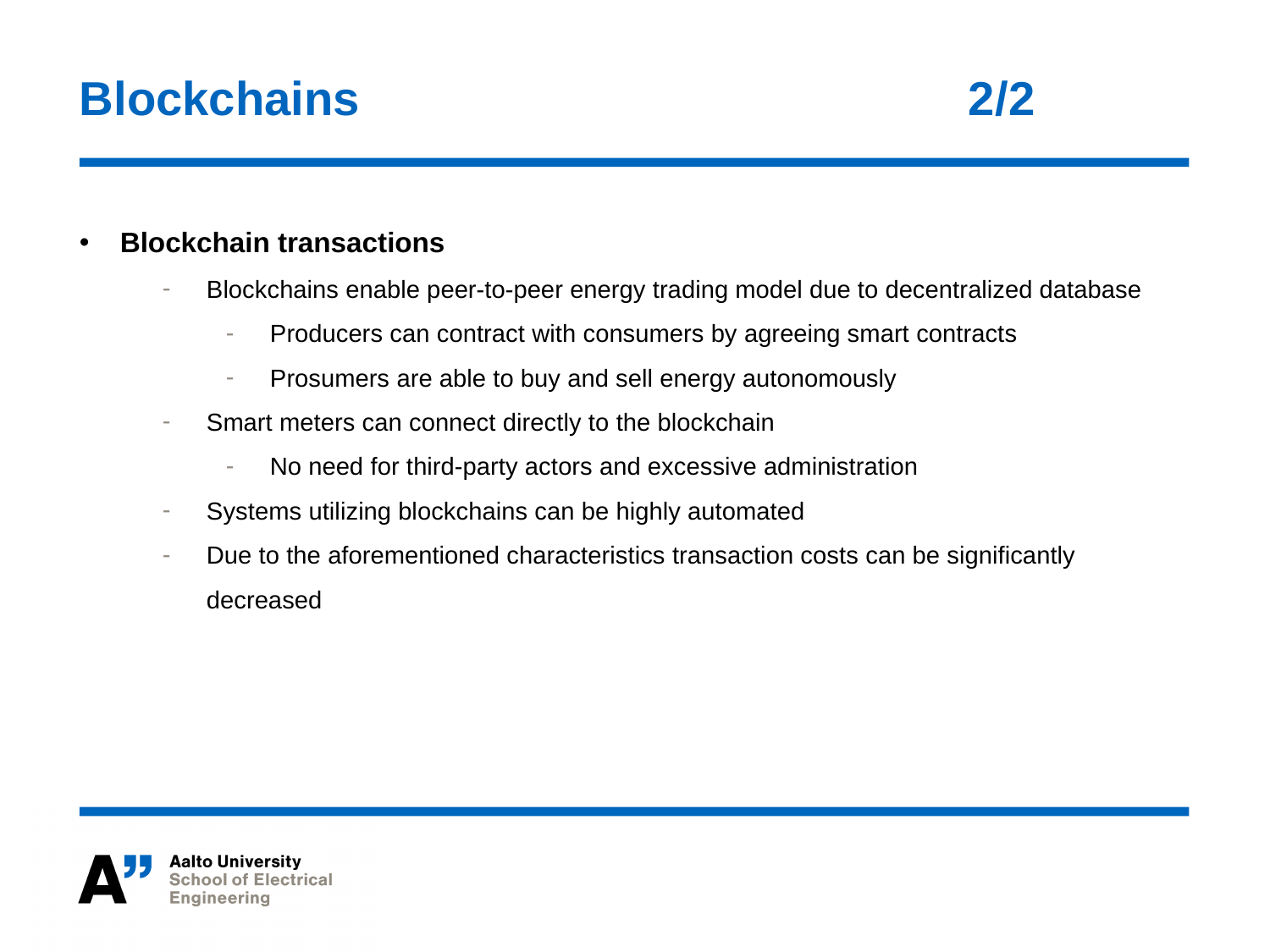

# Blockchains 					2/2
Blockchain transactions
Blockchains enable peer-to-peer energy trading model due to decentralized database
Producers can contract with consumers by agreeing smart contracts
Prosumers are able to buy and sell energy autonomously
Smart meters can connect directly to the blockchain
No need for third-party actors and excessive administration
Systems utilizing blockchains can be highly automated
Due to the aforementioned characteristics transaction costs can be significantly decreased